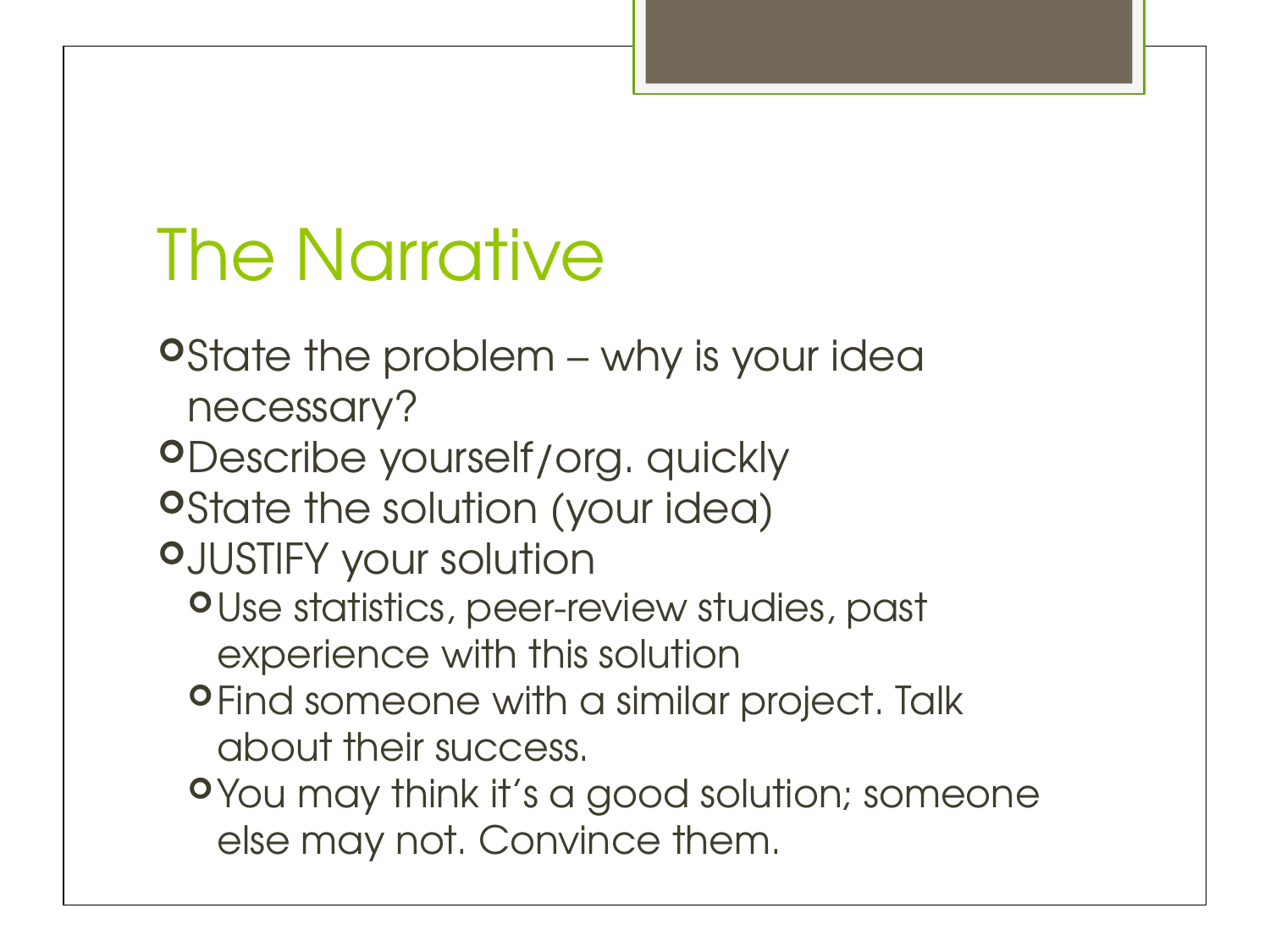

The Narrative
State the problem – why is your idea necessary?
Describe yourself/org. quickly
State the solution (your idea)
JUSTIFY your solution
Use statistics, peer-review studies, past experience with this solution
Find someone with a similar project. Talk about their success.
You may think it’s a good solution; someone else may not. Convince them.